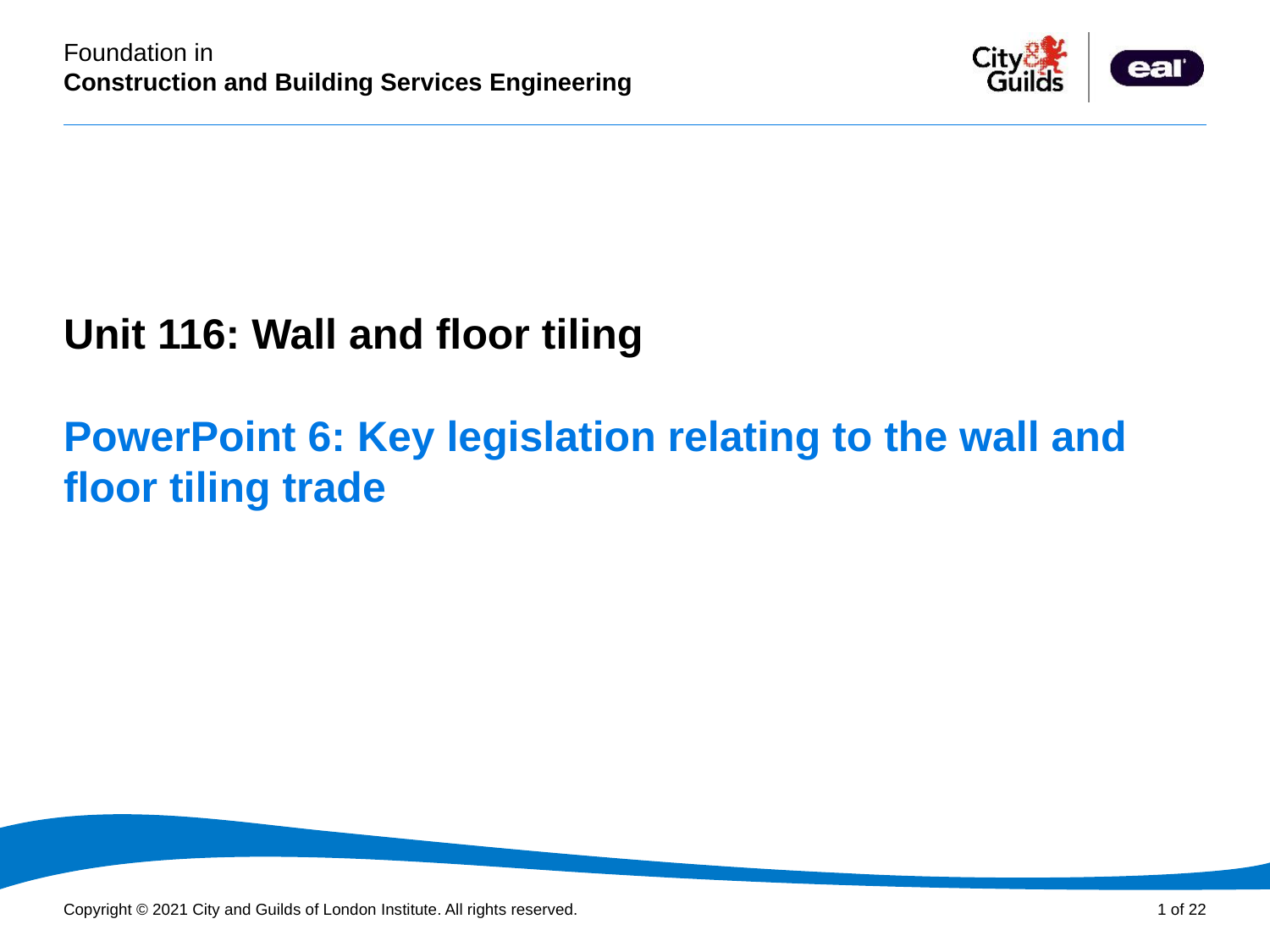

PowerPoint presentation
Unit 116: Wall and floor tiling
# PowerPoint 6: Key legislation relating to the wall and floor tiling trade